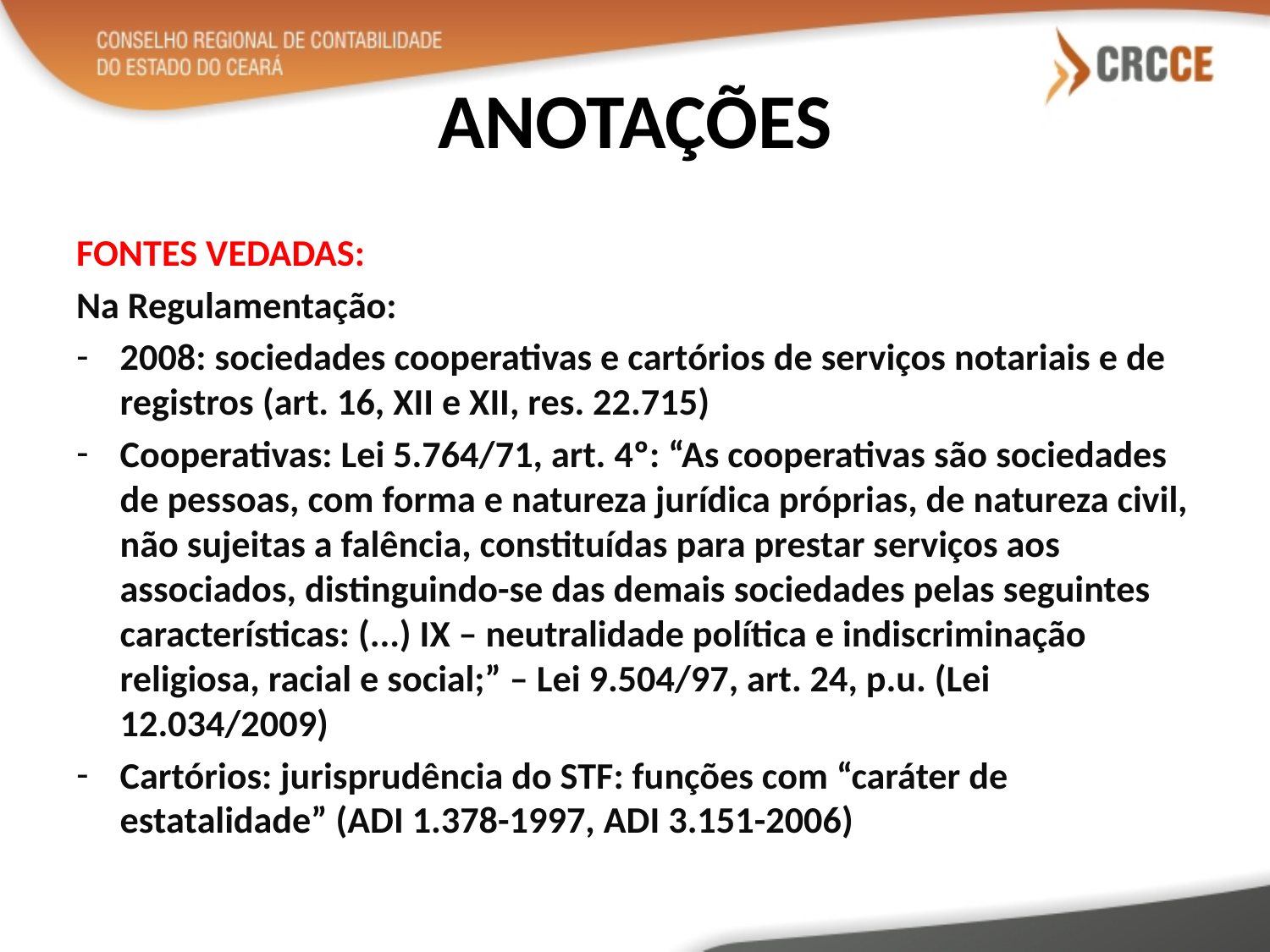

# ANOTAÇÕES
FONTES VEDADAS:
Na Regulamentação:
2008: sociedades cooperativas e cartórios de serviços notariais e de registros (art. 16, XII e XII, res. 22.715)
Cooperativas: Lei 5.764/71, art. 4º: “As cooperativas são sociedades de pessoas, com forma e natureza jurídica próprias, de natureza civil, não sujeitas a falência, constituídas para prestar serviços aos associados, distinguindo-se das demais sociedades pelas seguintes características: (...) IX – neutralidade política e indiscriminação religiosa, racial e social;” – Lei 9.504/97, art. 24, p.u. (Lei 12.034/2009)
Cartórios: jurisprudência do STF: funções com “caráter de estatalidade” (ADI 1.378-1997, ADI 3.151-2006)